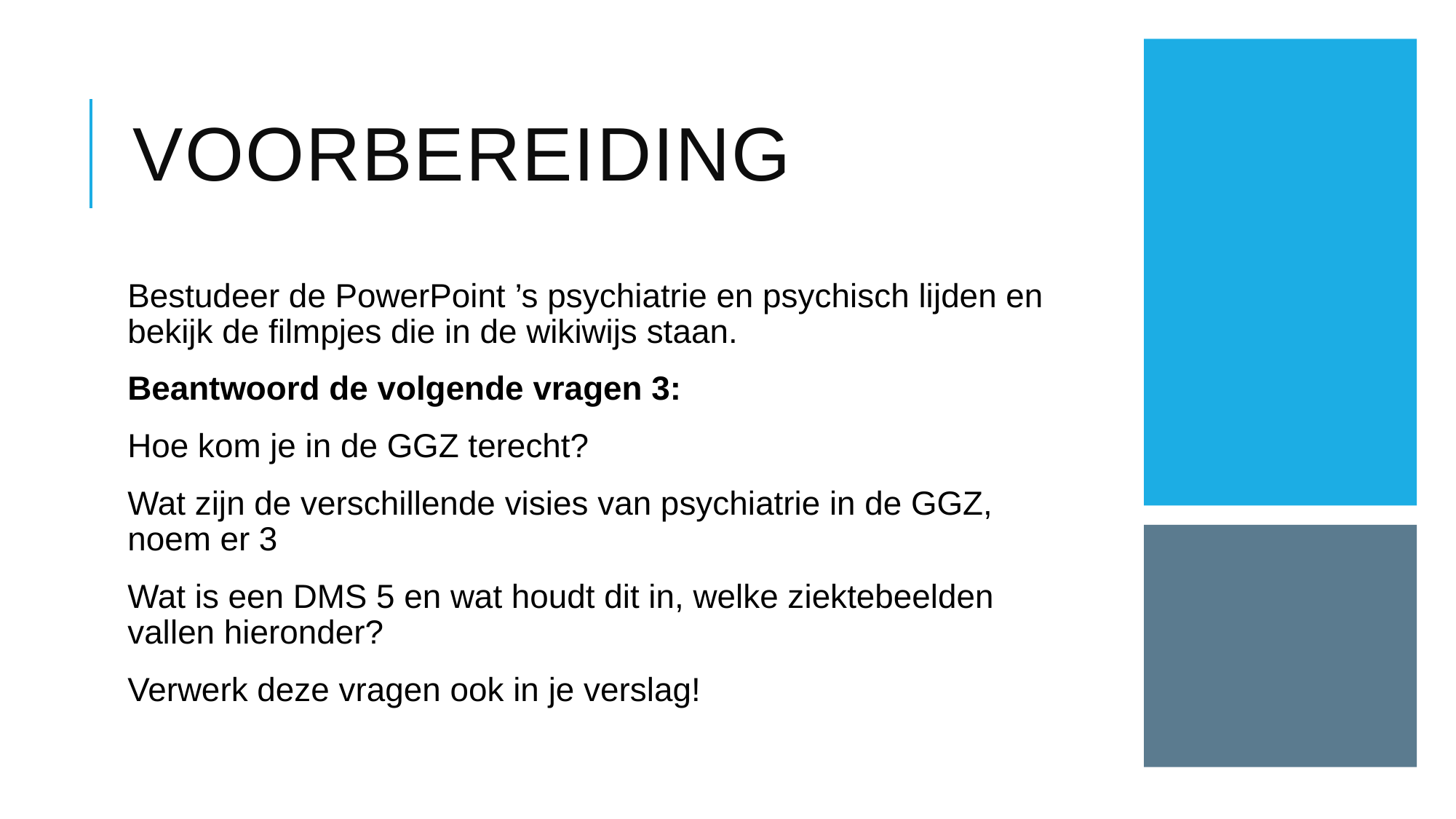

# Voorbereiding
Bestudeer de PowerPoint ’s psychiatrie en psychisch lijden en bekijk de filmpjes die in de wikiwijs staan.
Beantwoord de volgende vragen 3:
Hoe kom je in de GGZ terecht?
Wat zijn de verschillende visies van psychiatrie in de GGZ, noem er 3
Wat is een DMS 5 en wat houdt dit in, welke ziektebeelden vallen hieronder?
Verwerk deze vragen ook in je verslag!